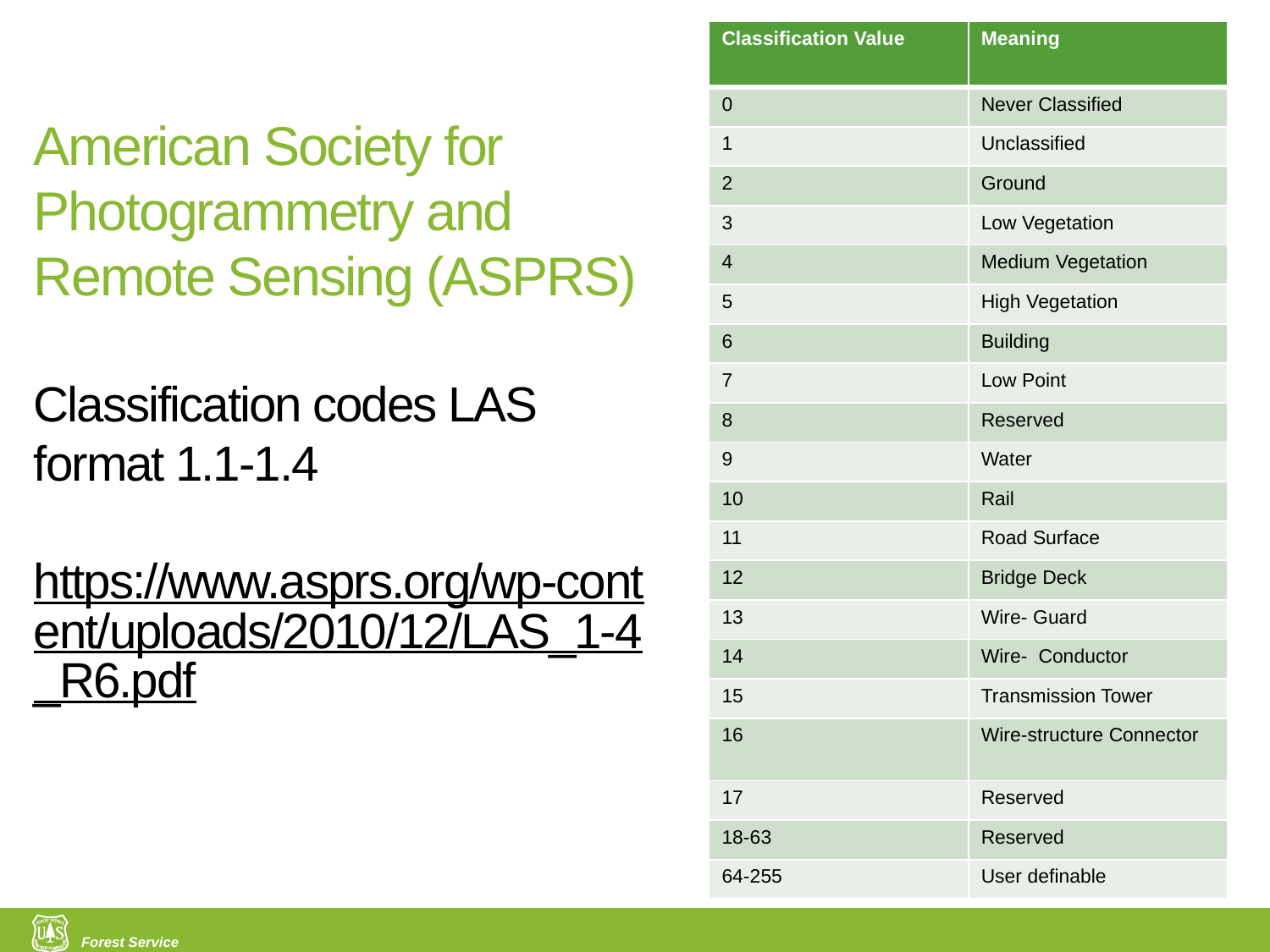

| Classification Value | Meaning |
| --- | --- |
| 0 | Never Classified |
| 1 | Unclassified |
| 2 | Ground |
| 3 | Low Vegetation |
| 4 | Medium Vegetation |
| 5 | High Vegetation |
| 6 | Building |
| 7 | Low Point |
| 8 | Reserved |
| 9 | Water |
| 10 | Rail |
| 11 | Road Surface |
| 12 | Bridge Deck |
| 13 | Wire- Guard |
| 14 | Wire- Conductor |
| 15 | Transmission Tower |
| 16 | Wire-structure Connector |
| 17 | Reserved |
| 18-63 | Reserved |
| 64-255 | User definable |
# American Society for Photogrammetry and Remote Sensing (ASPRS) Classification codes LAS format 1.1-1.4 https://www.asprs.org/wp-content/uploads/2010/12/LAS_1-4_R6.pdf